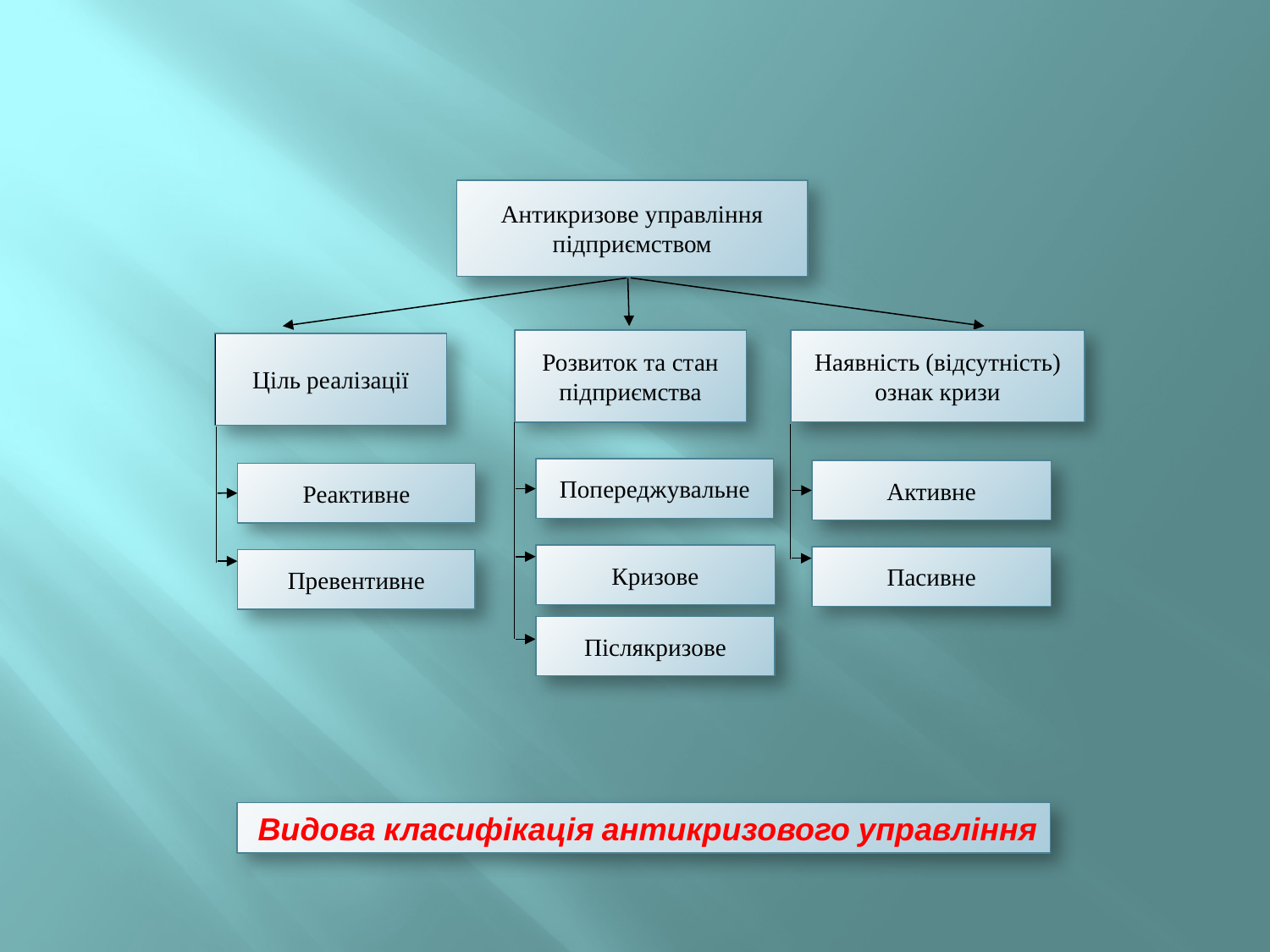

Антикризове управління підприємством
Наявність (відсутність) ознак кризи
Розвиток та стан підприємства
Ціль реалізації
Попереджувальне
Активне
Реактивне
Кризове
Пасивне
Превентивне
Післякризове
 Видова класифікація антикризового управління